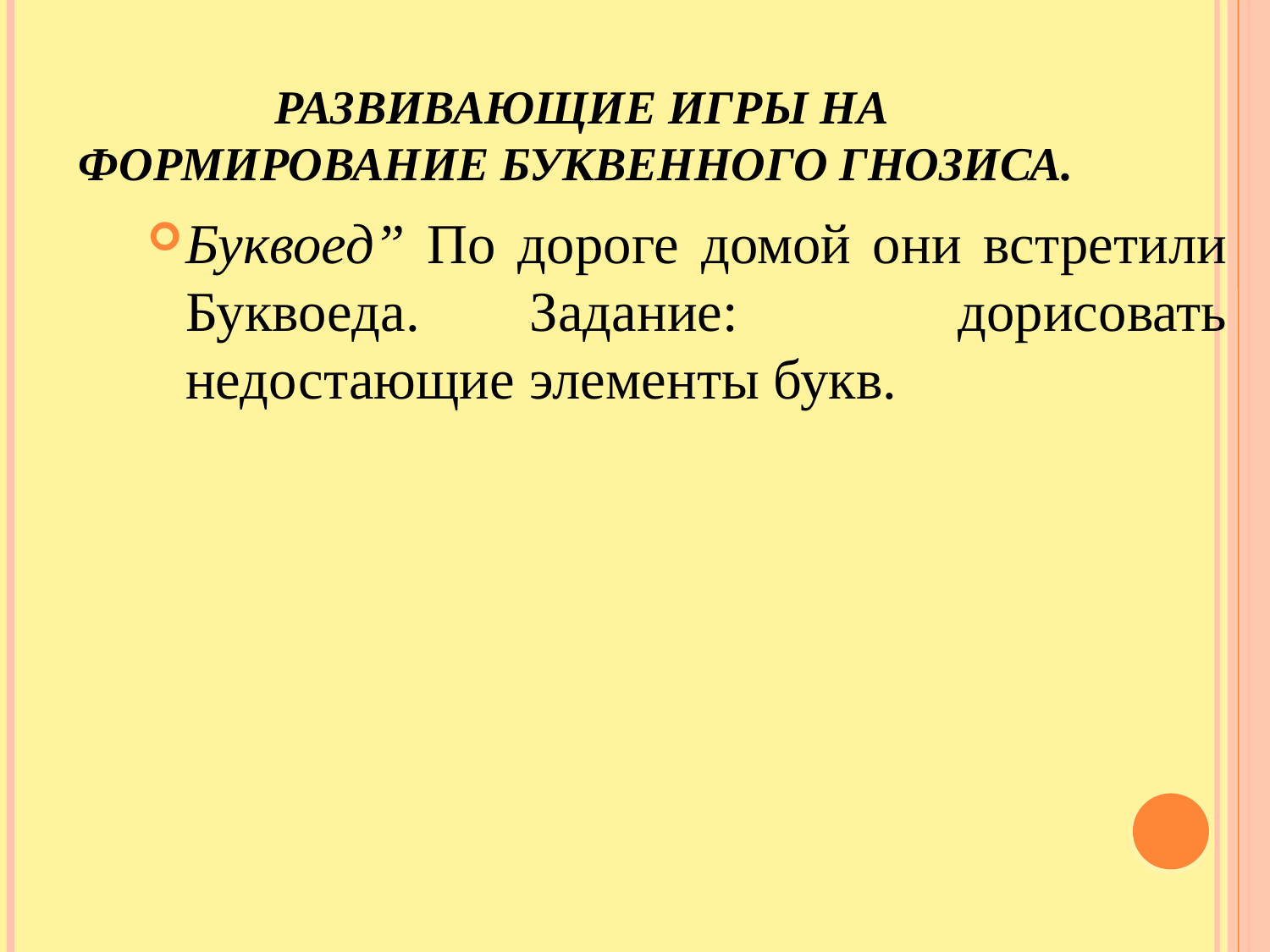

# Развивающие игры на формирование буквенного гнозиса.
Буквоед” По дороге домой они встретили Буквоеда. Задание:  дорисовать недостающие элементы букв.